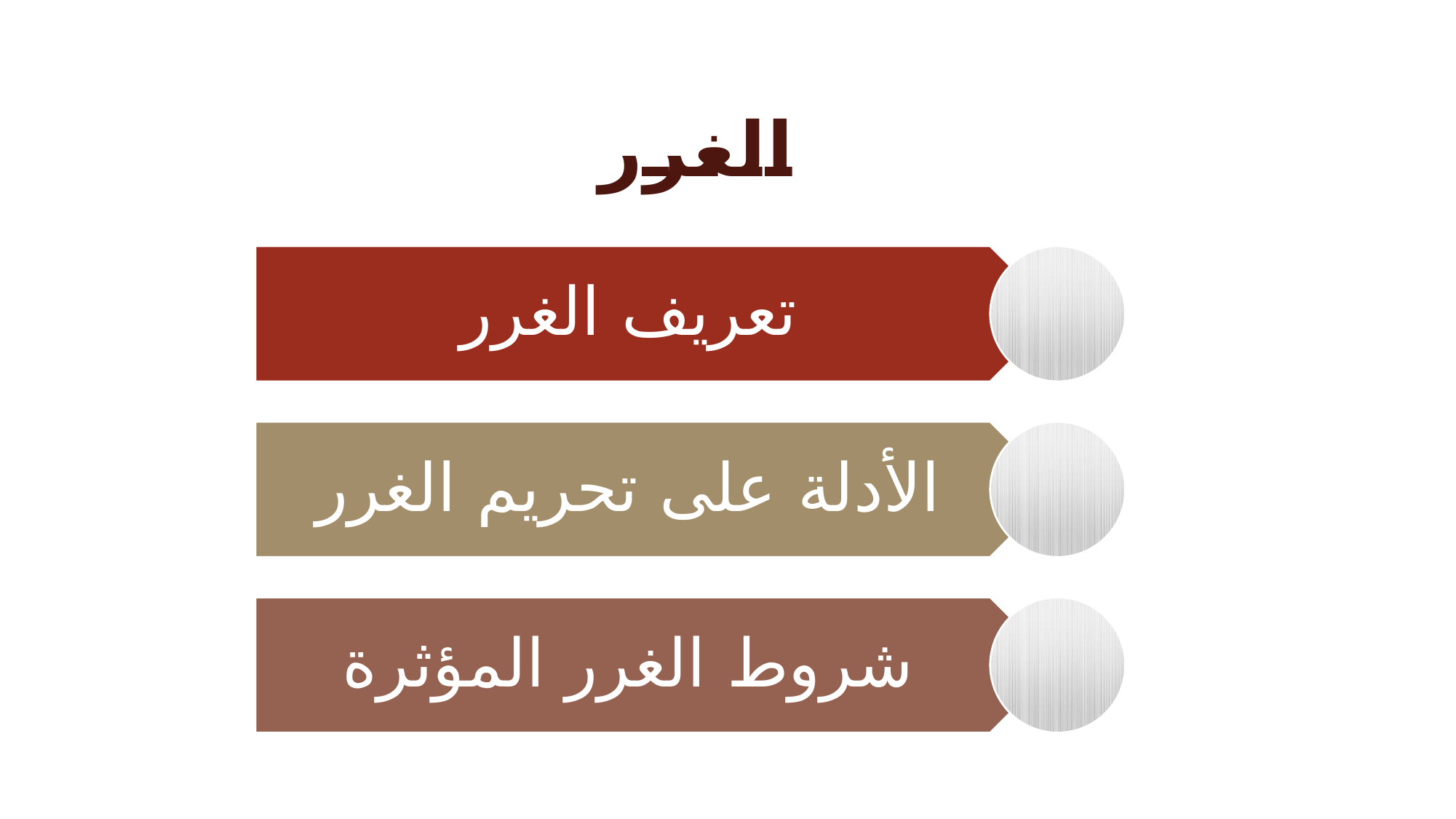

الغرر
تعريف الغرر
الأدلة على تحريم الغرر
شروط الغرر المؤثرة